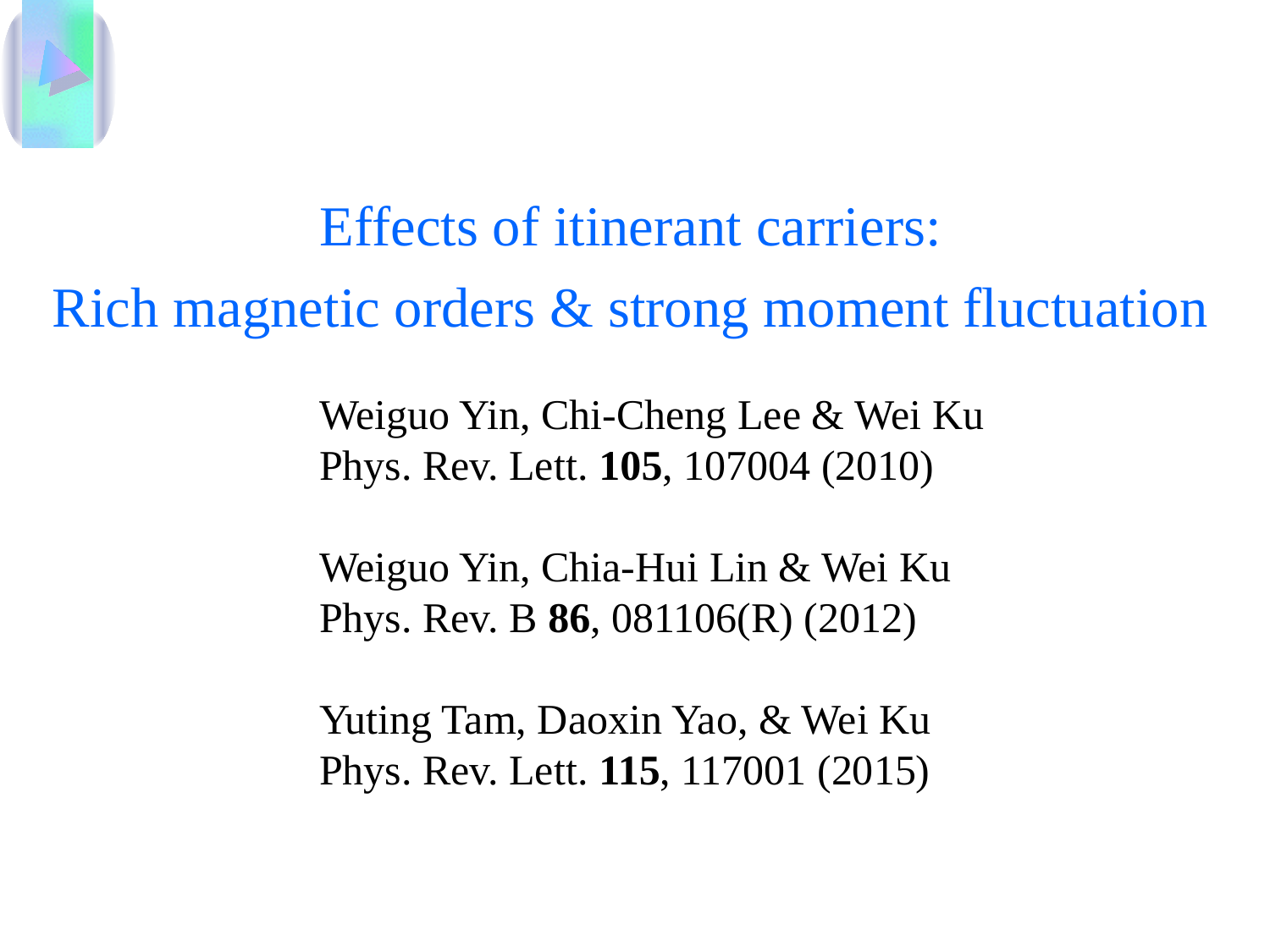

Effects of itinerant carriers:
Rich magnetic orders & strong moment fluctuation
Weiguo Yin, Chi-Cheng Lee & Wei Ku
Phys. Rev. Lett. 105, 107004 (2010)

Weiguo Yin, Chia-Hui Lin & Wei Ku
Phys. Rev. B 86, 081106(R) (2012)

Yuting Tam, Daoxin Yao, & Wei Ku
Phys. Rev. Lett. 115, 117001 (2015)